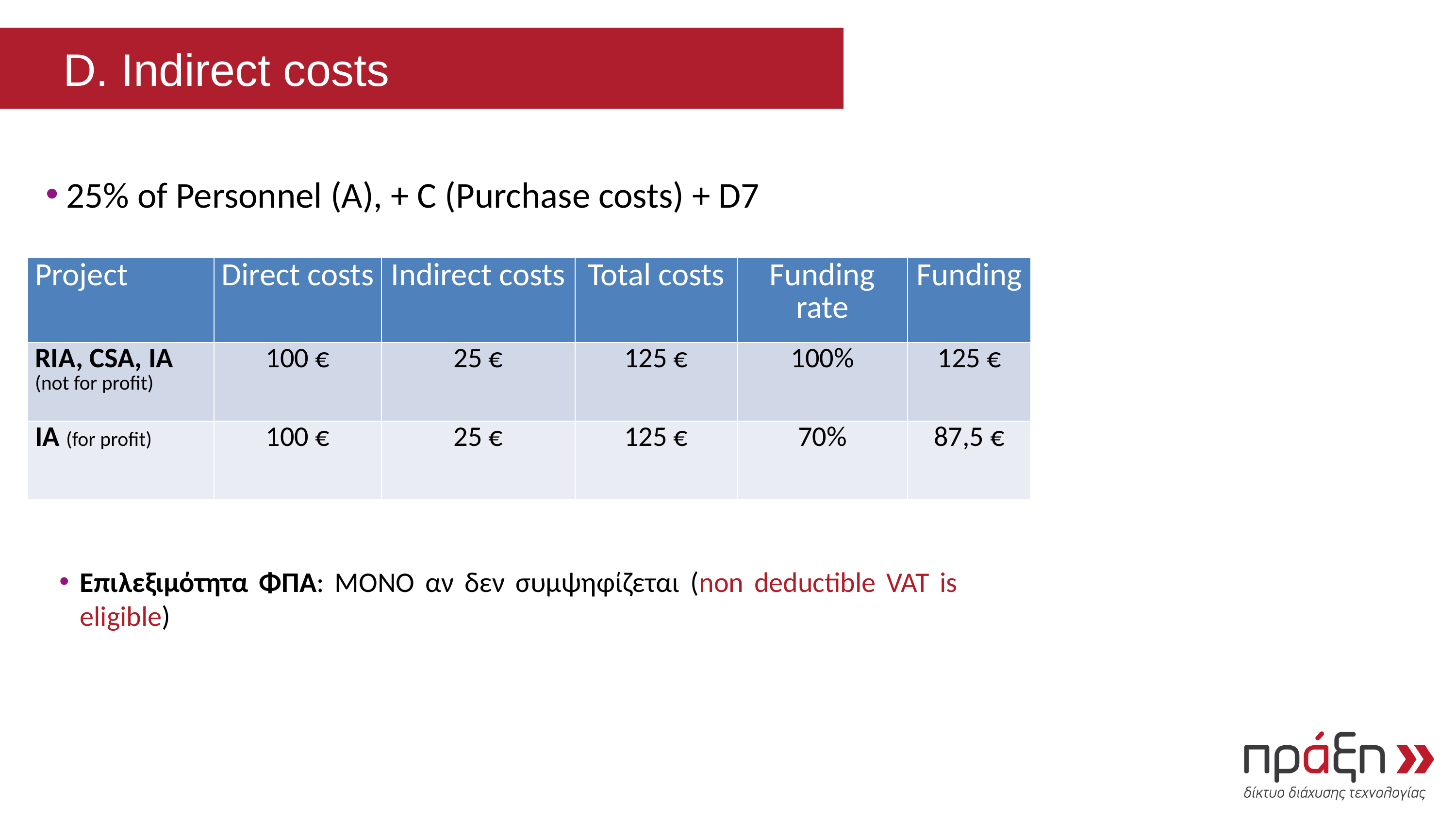

D. Indirect costs
25% of Personnel (A), + C (Purchase costs) + D7
| Project | Direct costs | Indirect costs | Total costs | Funding rate | Funding |
| --- | --- | --- | --- | --- | --- |
| RIA, CSA, IA (not for profit) | 100 € | 25 € | 125 € | 100% | 125 € |
| IA (for profit) | 100 € | 25 € | 125 € | 70% | 87,5 € |

Επιλεξιμότητα ΦΠΑ: ΜΟΝΟ αν δεν συμψηφίζεται (non deductible VAT is eligible)